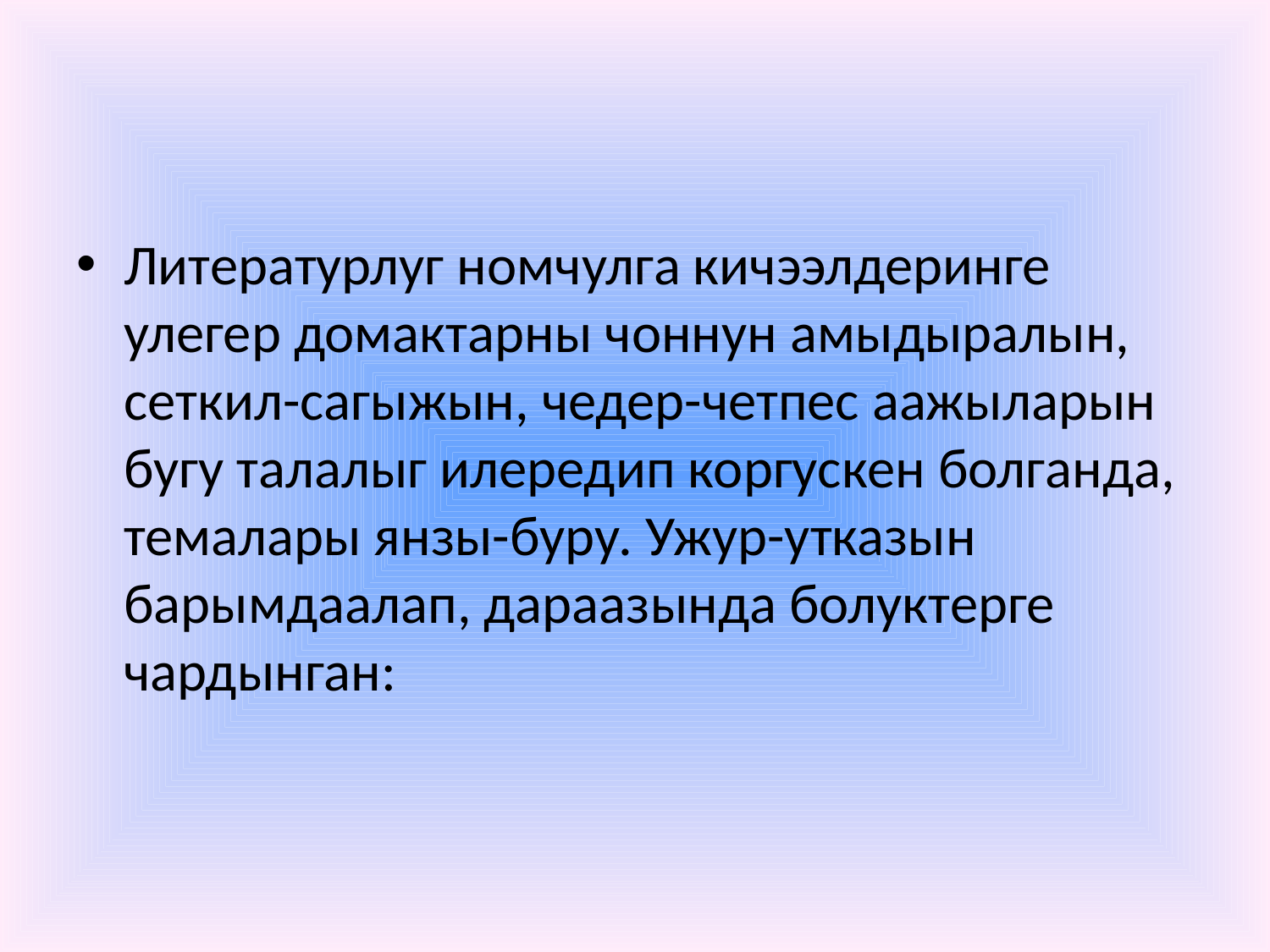

#
Литературлуг номчулга кичээлдеринге улегер домактарны чоннун амыдыралын, сеткил-сагыжын, чедер-четпес аажыларын бугу талалыг илередип коргускен болганда, темалары янзы-буру. Ужур-утказын барымдаалап, дараазында болуктерге чардынган: